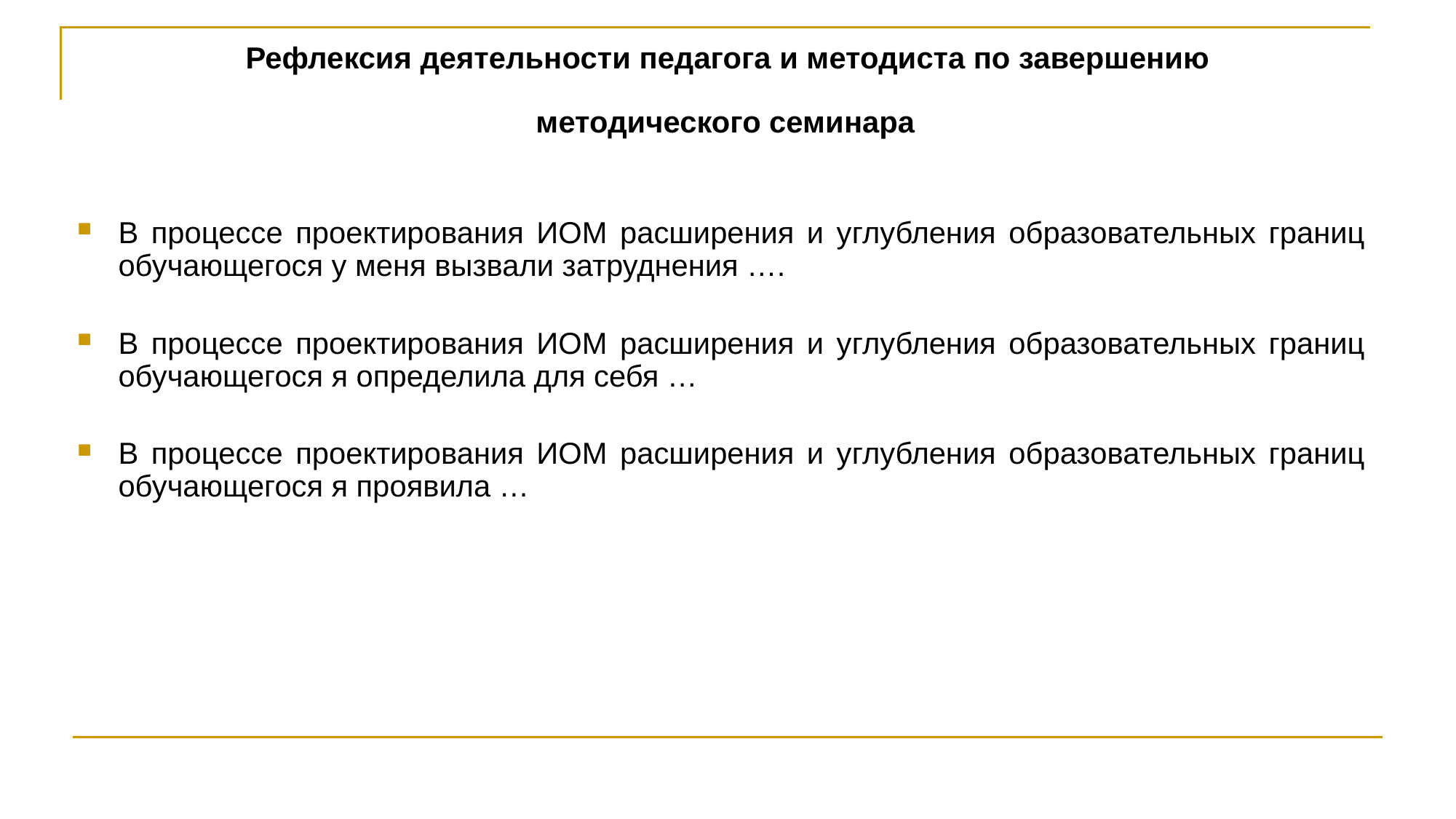

# Рефлексия деятельности педагога и методиста по завершению методического семинара
В процессе проектирования ИОМ расширения и углубления образовательных границ обучающегося у меня вызвали затруднения ….

В процессе проектирования ИОМ расширения и углубления образовательных границ обучающегося я определила для себя …

В процессе проектирования ИОМ расширения и углубления образовательных границ обучающегося я проявила …